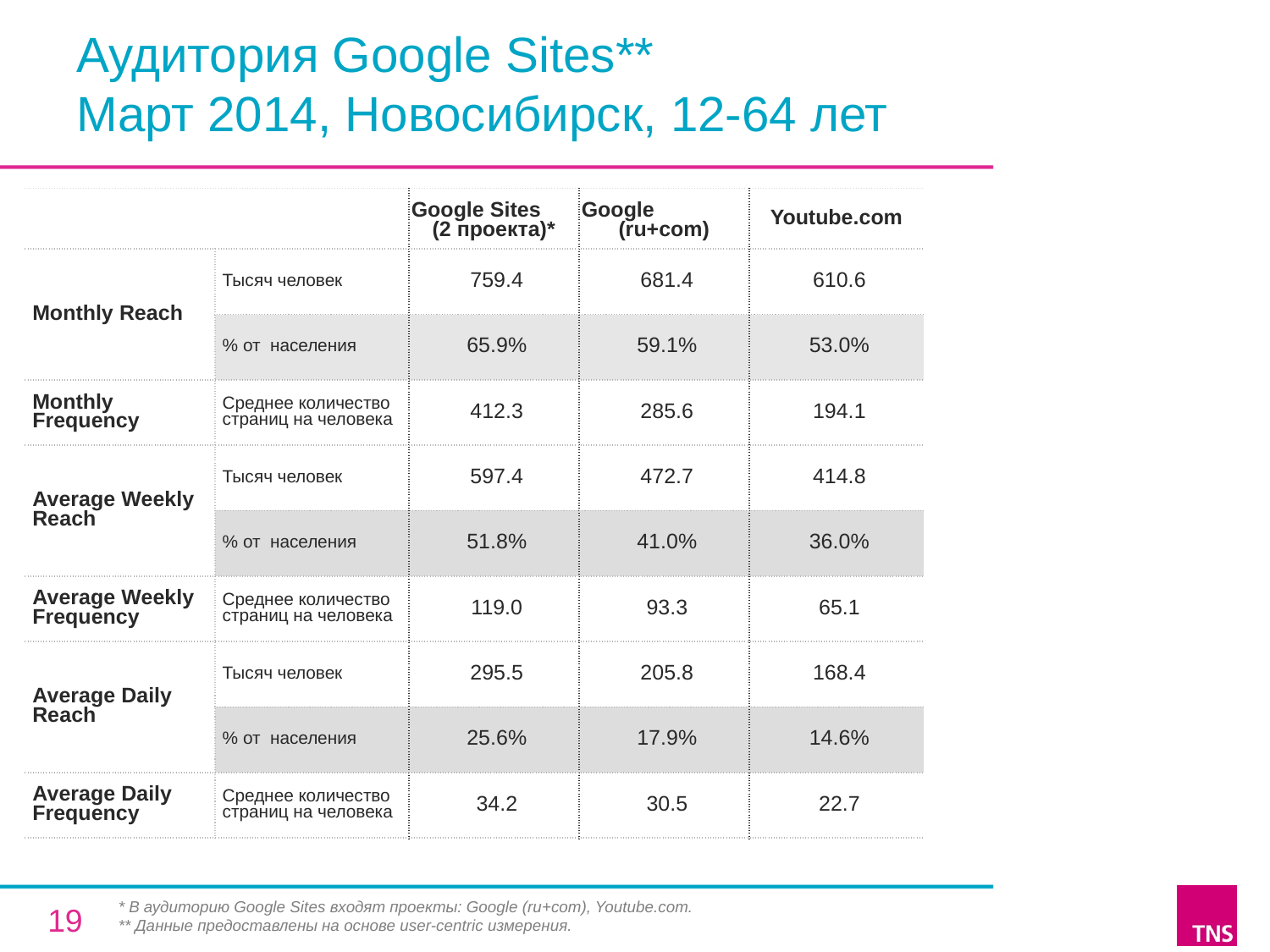

# Аудитория Google Sites** Март 2014, Новосибирск, 12-64 лет
|  |  | Google Sites (2 проекта)\* | Google (ru+com) | Youtube.com |
| --- | --- | --- | --- | --- |
| Monthly Reach | Тысяч человек | 759.4 | 681.4 | 610.6 |
|  | % от населения | 65.9% | 59.1% | 53.0% |
| Monthly Frequency | Среднее количество страниц на человека | 412.3 | 285.6 | 194.1 |
| Average Weekly Reach | Тысяч человек | 597.4 | 472.7 | 414.8 |
|  | % от населения | 51.8% | 41.0% | 36.0% |
| Average Weekly Frequency | Среднее количество страниц на человека | 119.0 | 93.3 | 65.1 |
| Average Daily Reach | Тысяч человек | 295.5 | 205.8 | 168.4 |
|  | % от населения | 25.6% | 17.9% | 14.6% |
| Average Daily Frequency | Среднее количество страниц на человека | 34.2 | 30.5 | 22.7 |
* В аудиторию Google Sites входят проекты: Google (ru+com), Youtube.com.
** Данные предоставлены на основе user-centric измерения.
19